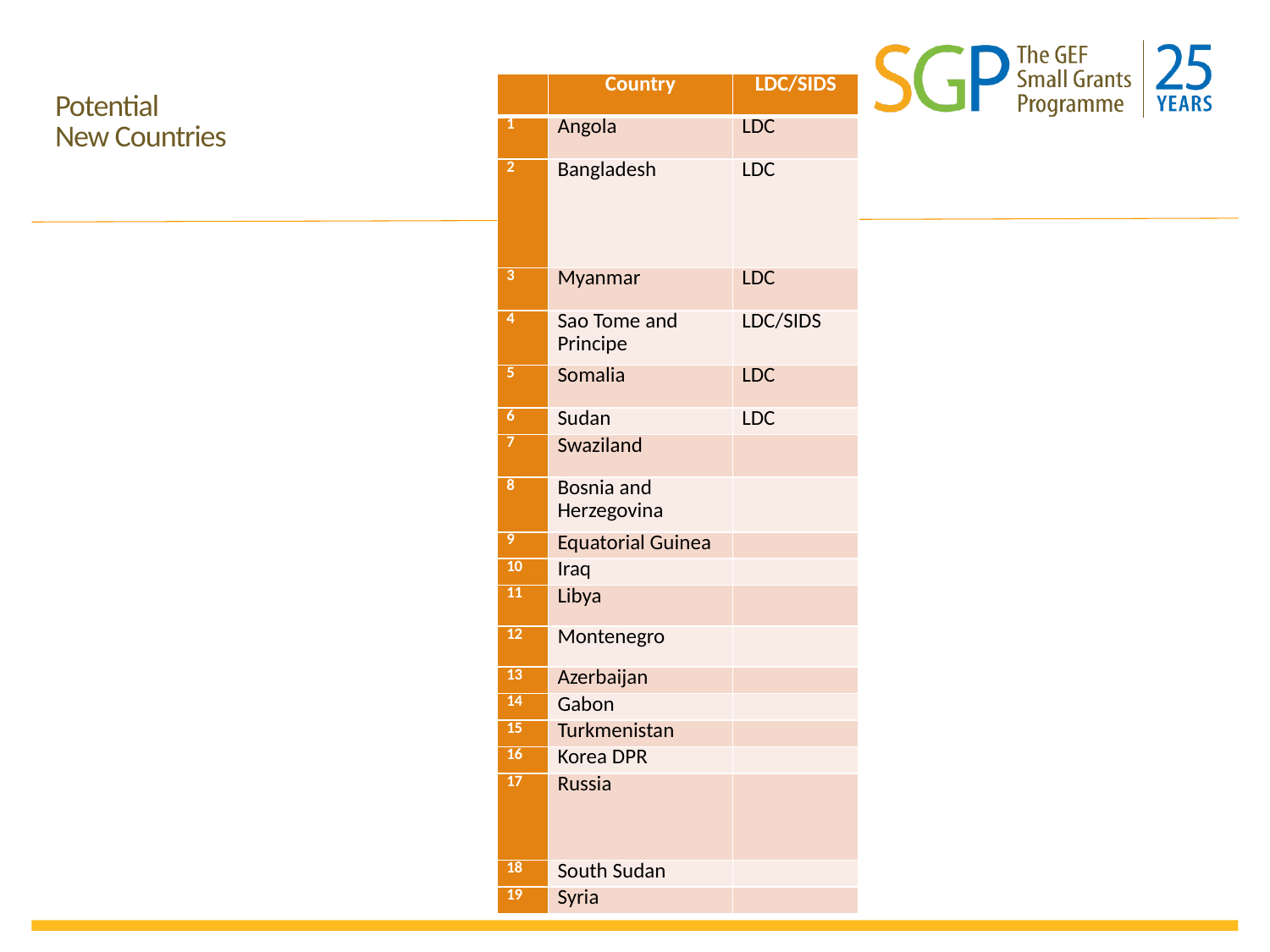

|  | Country | LDC/SIDS |
| --- | --- | --- |
| 1 | Angola | LDC |
| 2 | Bangladesh | LDC |
| 3 | Myanmar | LDC |
| 4 | Sao Tome and Principe | LDC/SIDS |
| 5 | Somalia | LDC |
| 6 | Sudan | LDC |
| 7 | Swaziland |  |
| 8 | Bosnia and Herzegovina |  |
| 9 | Equatorial Guinea |  |
| 10 | Iraq |  |
| 11 | Libya |  |
| 12 | Montenegro |  |
| 13 | Azerbaijan |  |
| 14 | Gabon |  |
| 15 | Turkmenistan |  |
| 16 | Korea DPR |  |
| 17 | Russia |  |
| 18 | South Sudan |  |
| 19 | Syria |  |
# Potential New Countries